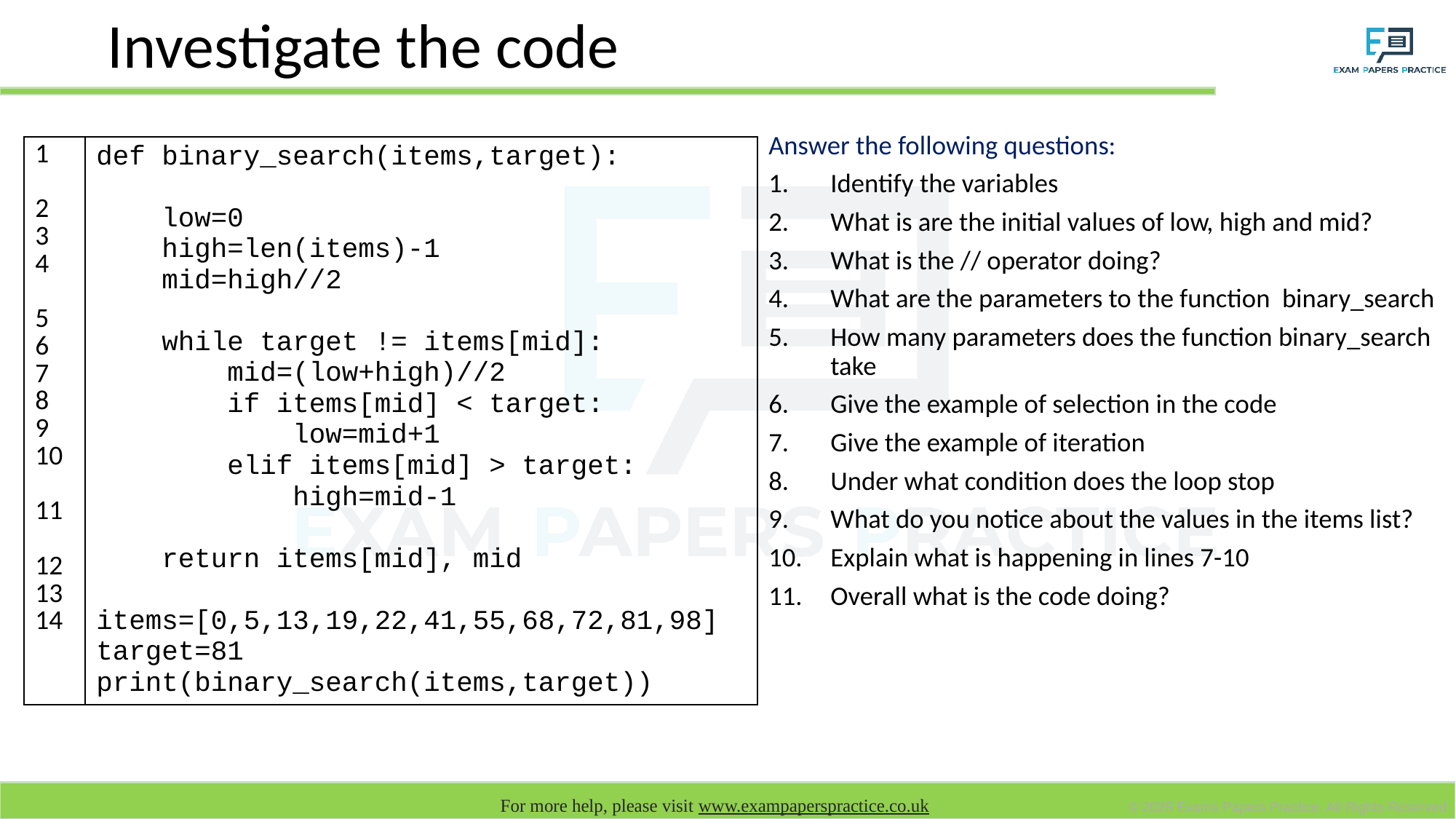

# Investigate the code
Answer the following questions:
Identify the variables
What is are the initial values of low, high and mid?
What is the // operator doing?
What are the parameters to the function  binary_search
How many parameters does the function binary_search take
Give the example of selection in the code
Give the example of iteration
Under what condition does the loop stop
What do you notice about the values in the items list?
Explain what is happening in lines 7-10
Overall what is the code doing?

| 1 2 3 4 5 6 7 8 9 10 11 12 13 14 | def binary\_search(items,target): low=0 high=len(items)-1 mid=high//2 while target != items[mid]: mid=(low+high)//2 if items[mid] < target: low=mid+1 elif items[mid] > target: high=mid-1 return items[mid], mid items=[0,5,13,19,22,41,55,68,72,81,98] target=81 print(binary\_search(items,target)) |
| --- | --- |